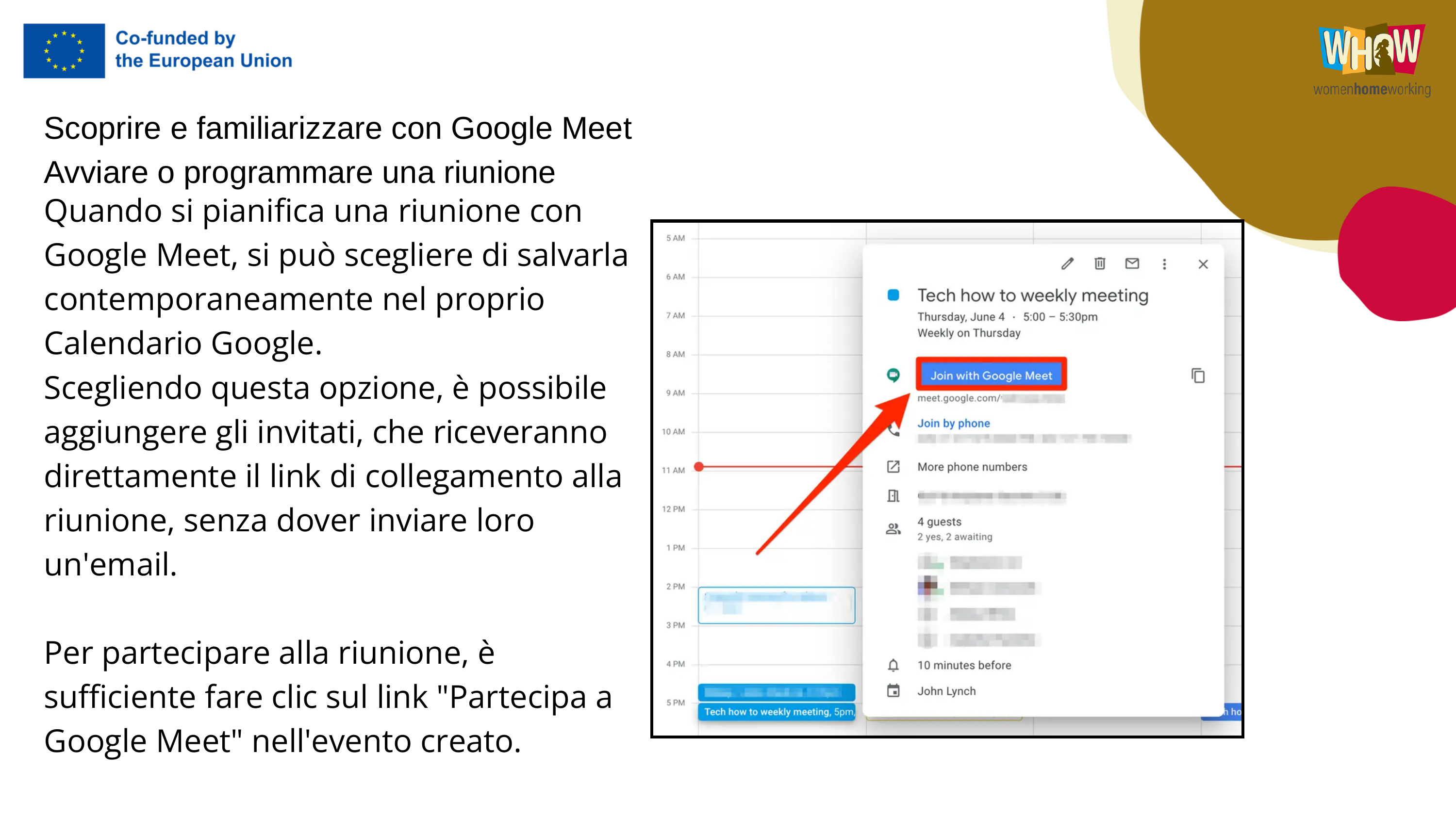

Scoprire e familiarizzare con Google Meet
Avviare o programmare una riunione

Quando si pianifica una riunione con Google Meet, si può scegliere di salvarla contemporaneamente nel proprio Calendario Google.
Scegliendo questa opzione, è possibile aggiungere gli invitati, che riceveranno direttamente il link di collegamento alla riunione, senza dover inviare loro un'email.

Per partecipare alla riunione, è sufficiente fare clic sul link "Partecipa a Google Meet" nell'evento creato.